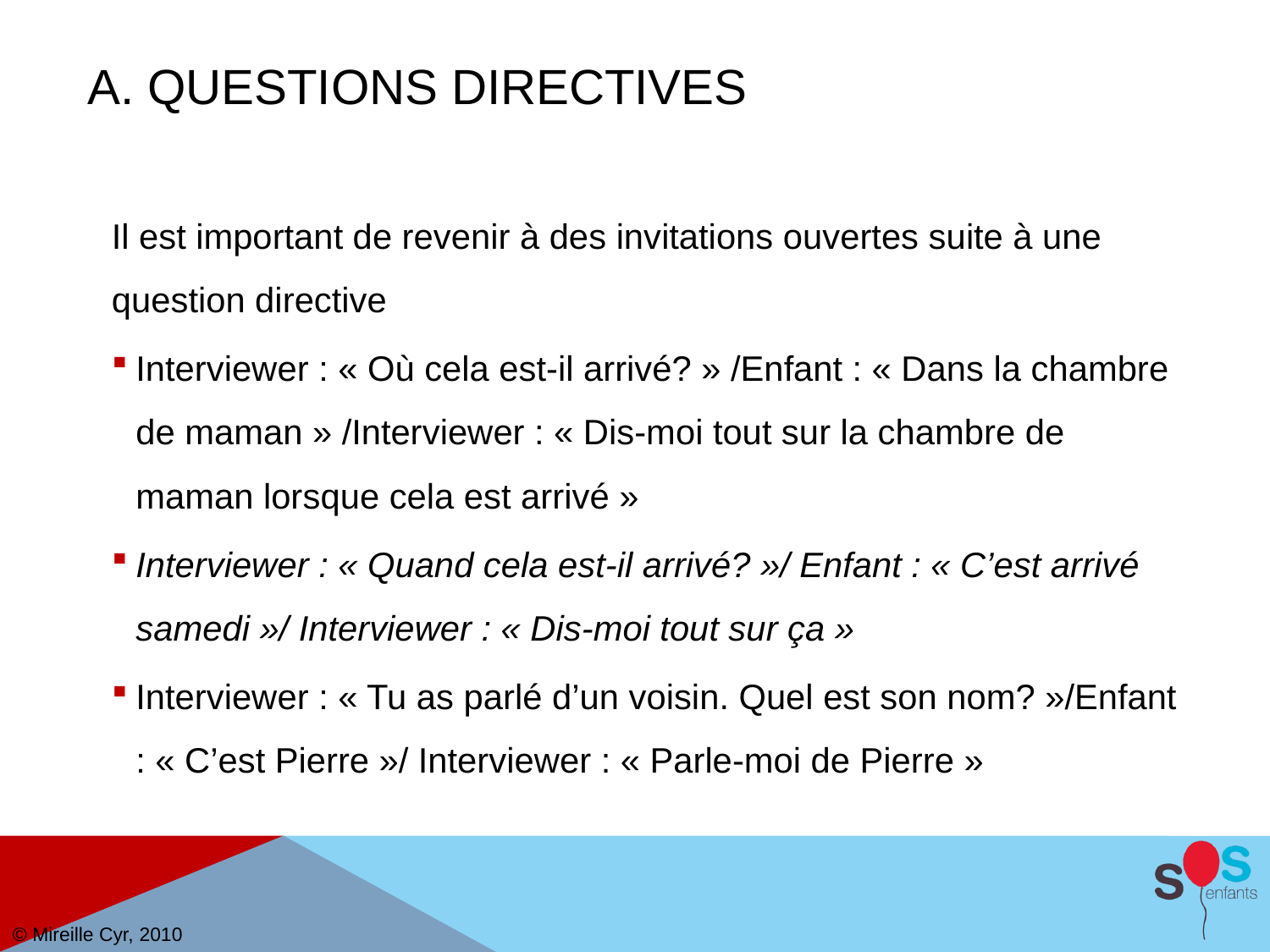

# A. Questions directives
Il est important de revenir à des invitations ouvertes suite à une question directive
Interviewer : « Où cela est-il arrivé? » /Enfant : « Dans la chambre de maman » /Interviewer : « Dis-moi tout sur la chambre de maman lorsque cela est arrivé »
Interviewer : « Quand cela est-il arrivé? »/ Enfant : « C’est arrivé samedi »/ Interviewer : « Dis-moi tout sur ça »
Interviewer : « Tu as parlé d’un voisin. Quel est son nom? »/Enfant : « C’est Pierre »/ Interviewer : « Parle-moi de Pierre »

© Mireille Cyr, 2010